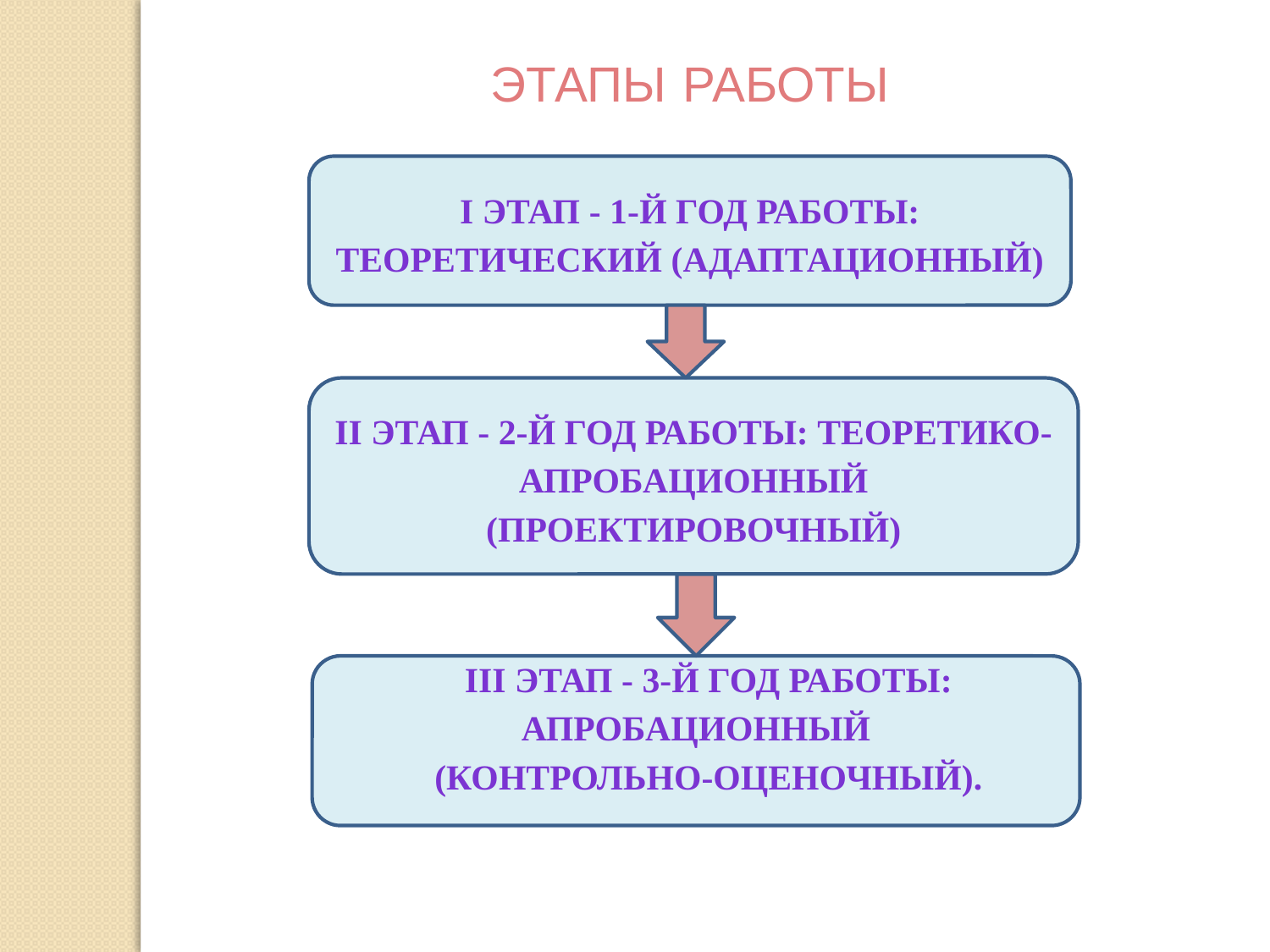

ЭТАПЫ РАБОТЫ
I этап - 1-й год работы: теоретический (адаптационный)

II этап - 2-й год работы: теоретико-апробационный (проектировочный)

III этап - 3-й год работы: апробационный
(контрольно-оценочный).